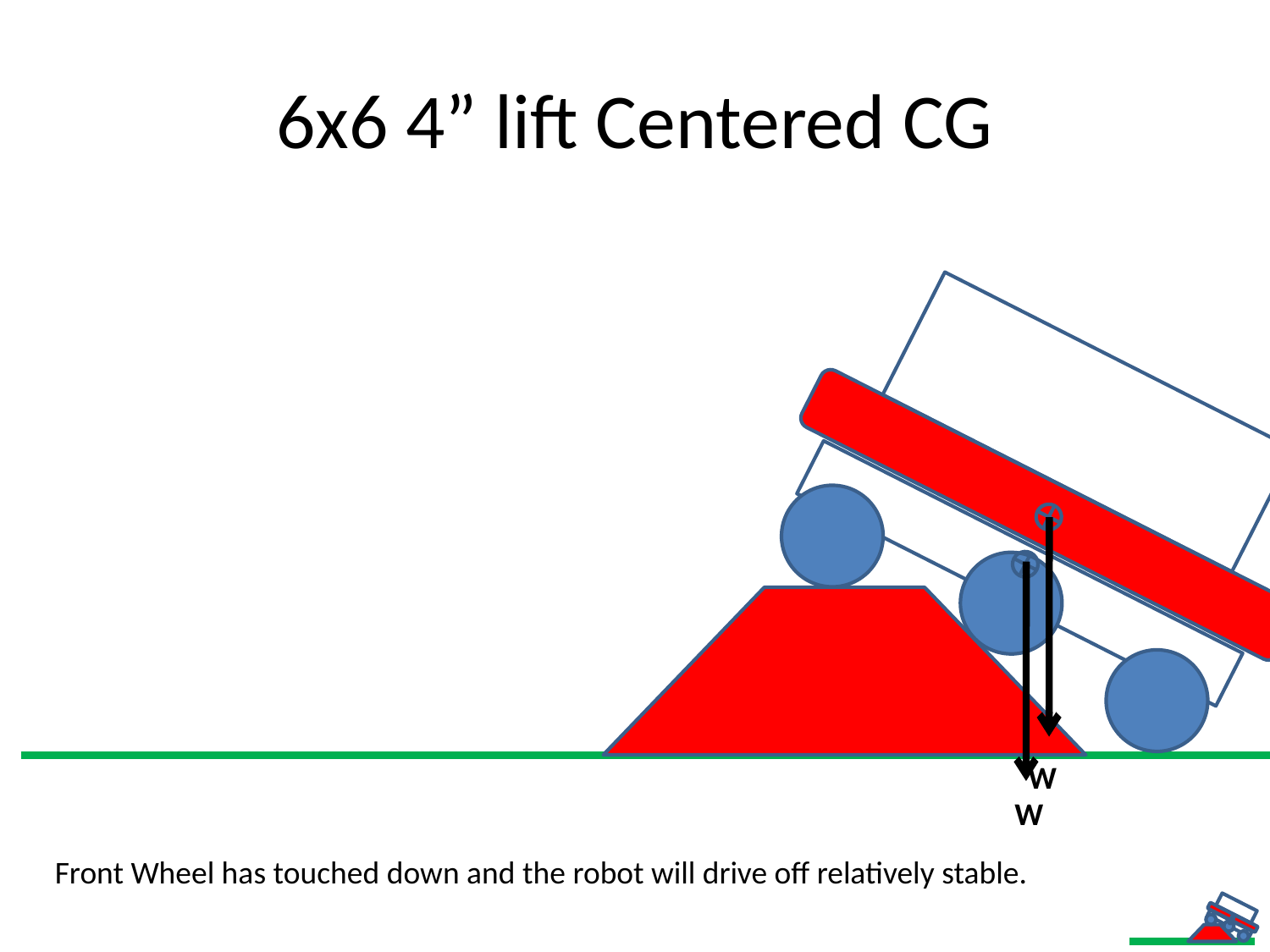

# 6x6 4” lift Centered CG

W
W

Front Wheel has touched down and the robot will drive off relatively stable.